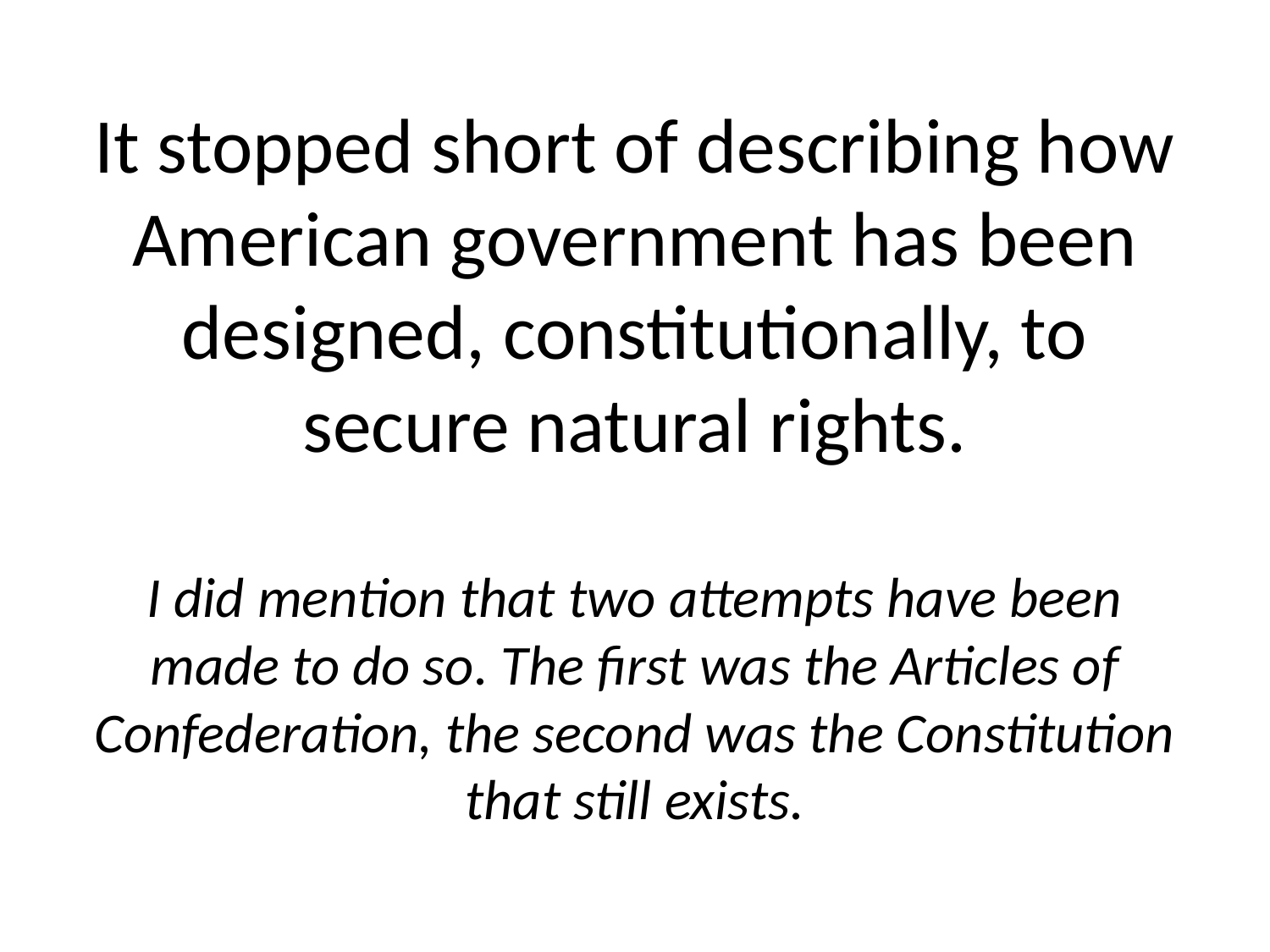

# It stopped short of describing how American government has been designed, constitutionally, to secure natural rights. I did mention that two attempts have been made to do so. The first was the Articles of Confederation, the second was the Constitution that still exists.